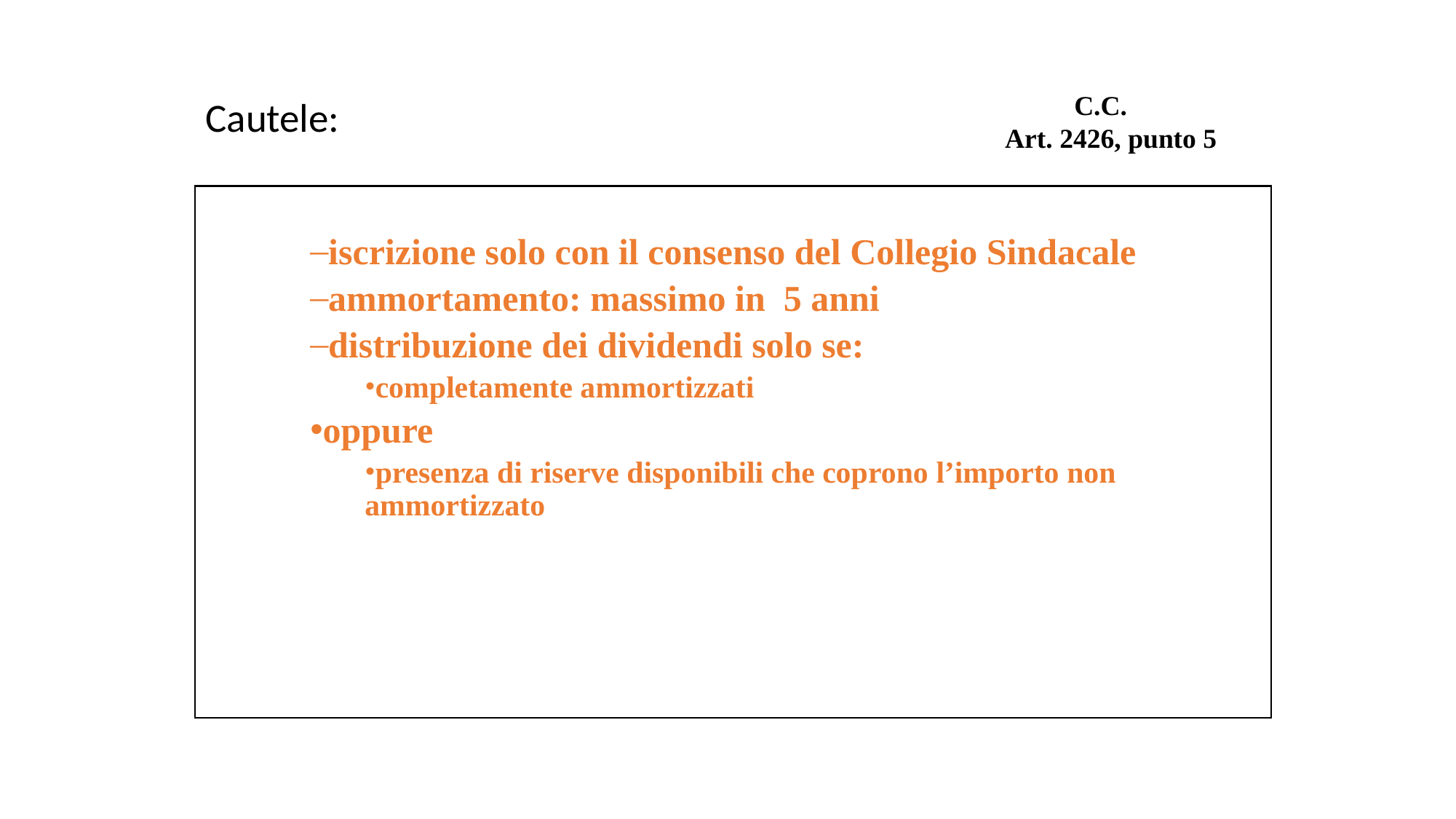

C.C.
Art. 2426, punto 5
# Cautele:

iscrizione solo con il consenso del Collegio Sindacale
ammortamento: massimo in  5 anni
distribuzione dei dividendi solo se:
completamente ammortizzati
oppure
presenza di riserve disponibili che coprono l’importo non ammortizzato